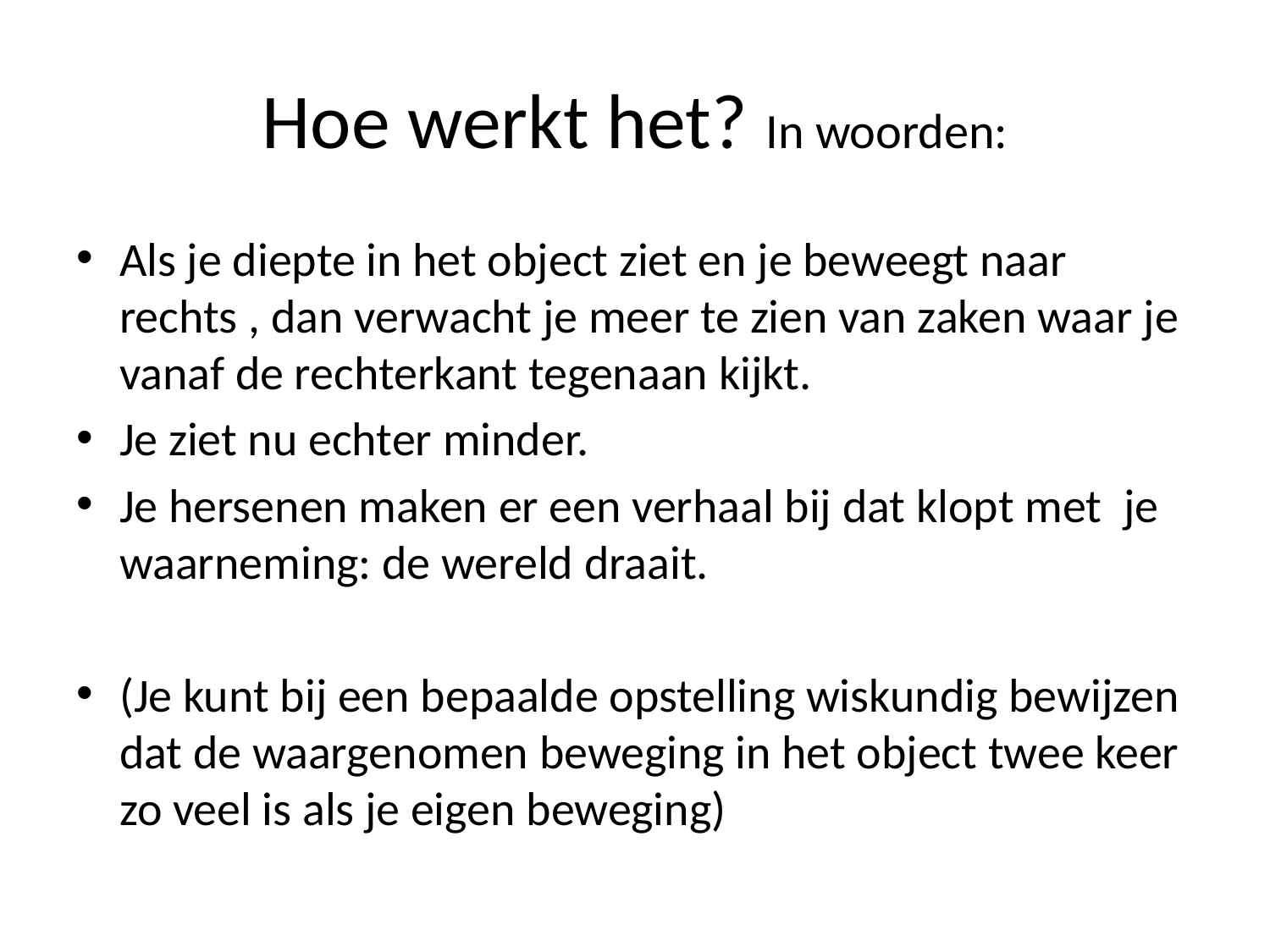

# Hoe werkt het? In woorden:
Als je diepte in het object ziet en je beweegt naar rechts , dan verwacht je meer te zien van zaken waar je vanaf de rechterkant tegenaan kijkt.
Je ziet nu echter minder.
Je hersenen maken er een verhaal bij dat klopt met  je waarneming: de wereld draait.

(Je kunt bij een bepaalde opstelling wiskundig bewijzen dat de waargenomen beweging in het object twee keer zo veel is als je eigen beweging)